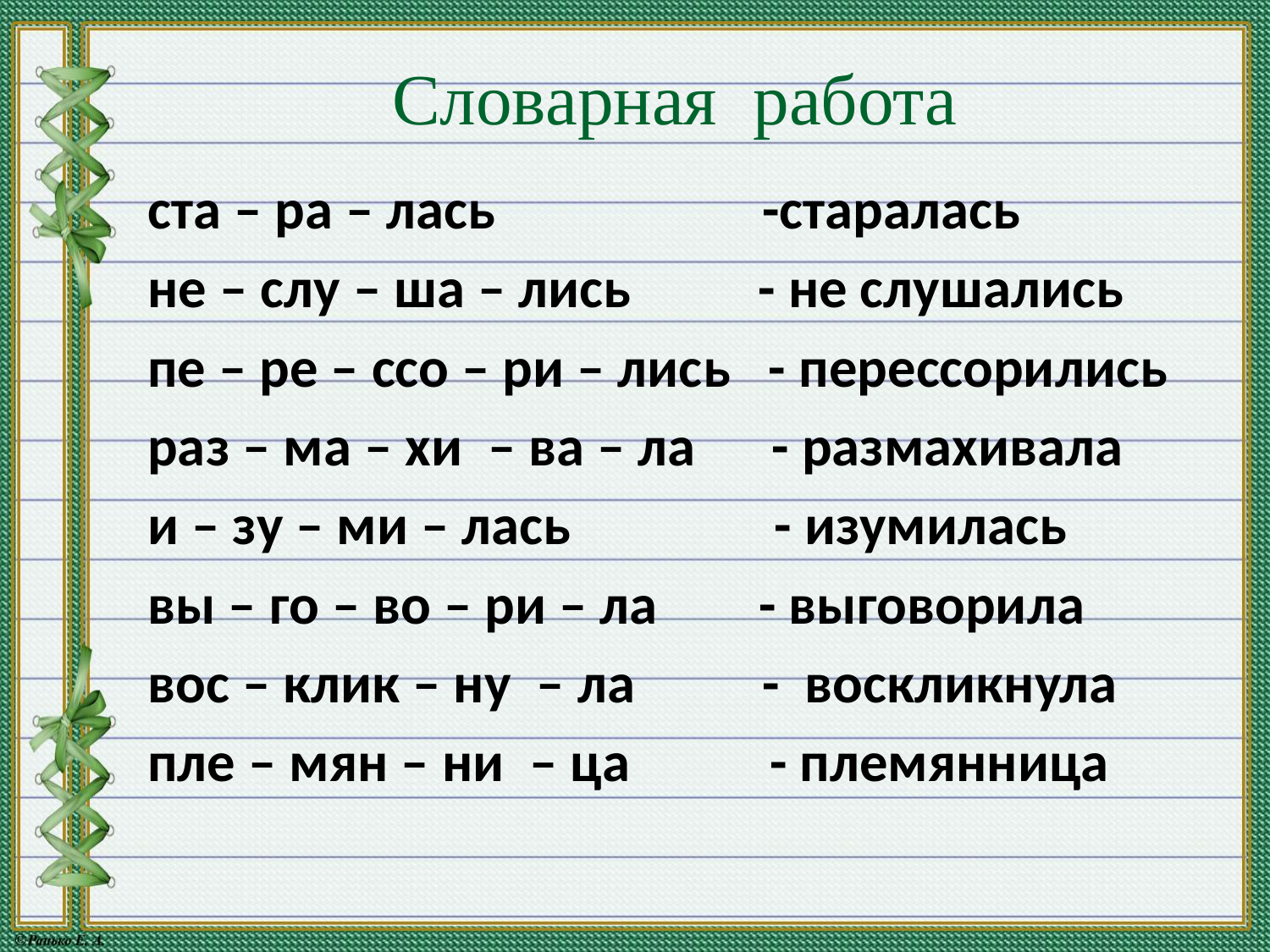

# Словарная  работа
ста – ра – лась                     -старалась
не – слу – ша – лись          - не слушались
пе – ре – ссо – ри – лись   - перессорились
раз – ма – хи  – ва – ла      - размахивала
и – зу – ми – лась                - изумилась
вы – го – во – ри – ла        - выговорила
вос – клик – ну  – ла          -  воскликнула
пле – мян – ни  – ца           - племянница